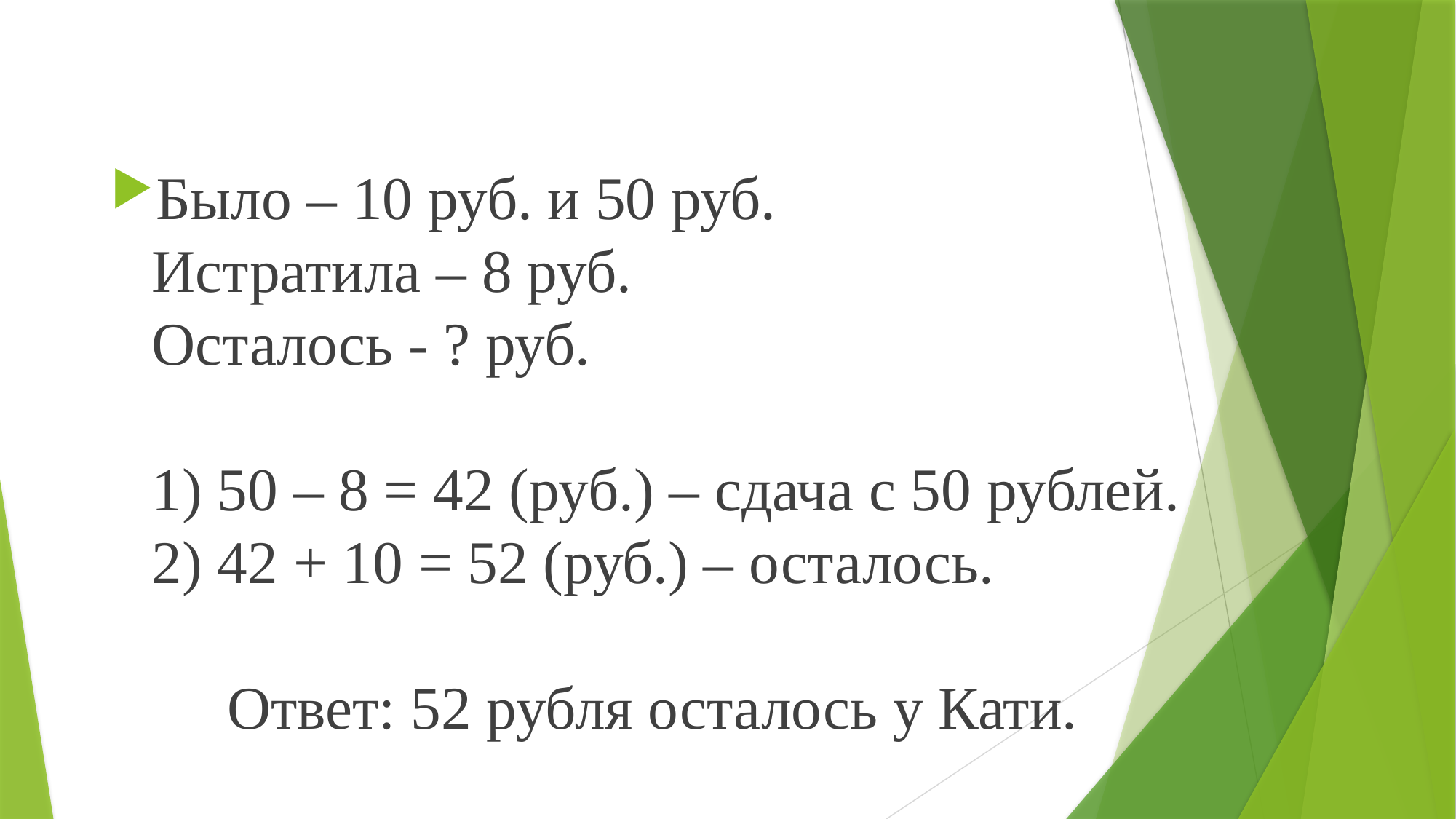

#
Было – 10 руб. и 50 руб.
Истратила – 8 руб.
Осталось - ? руб.
1) 50 – 8 = 42 (руб.) – сдача с 50 рублей.
2) 42 + 10 = 52 (руб.) – осталось.
     Ответ: 52 рубля осталось у Кати.